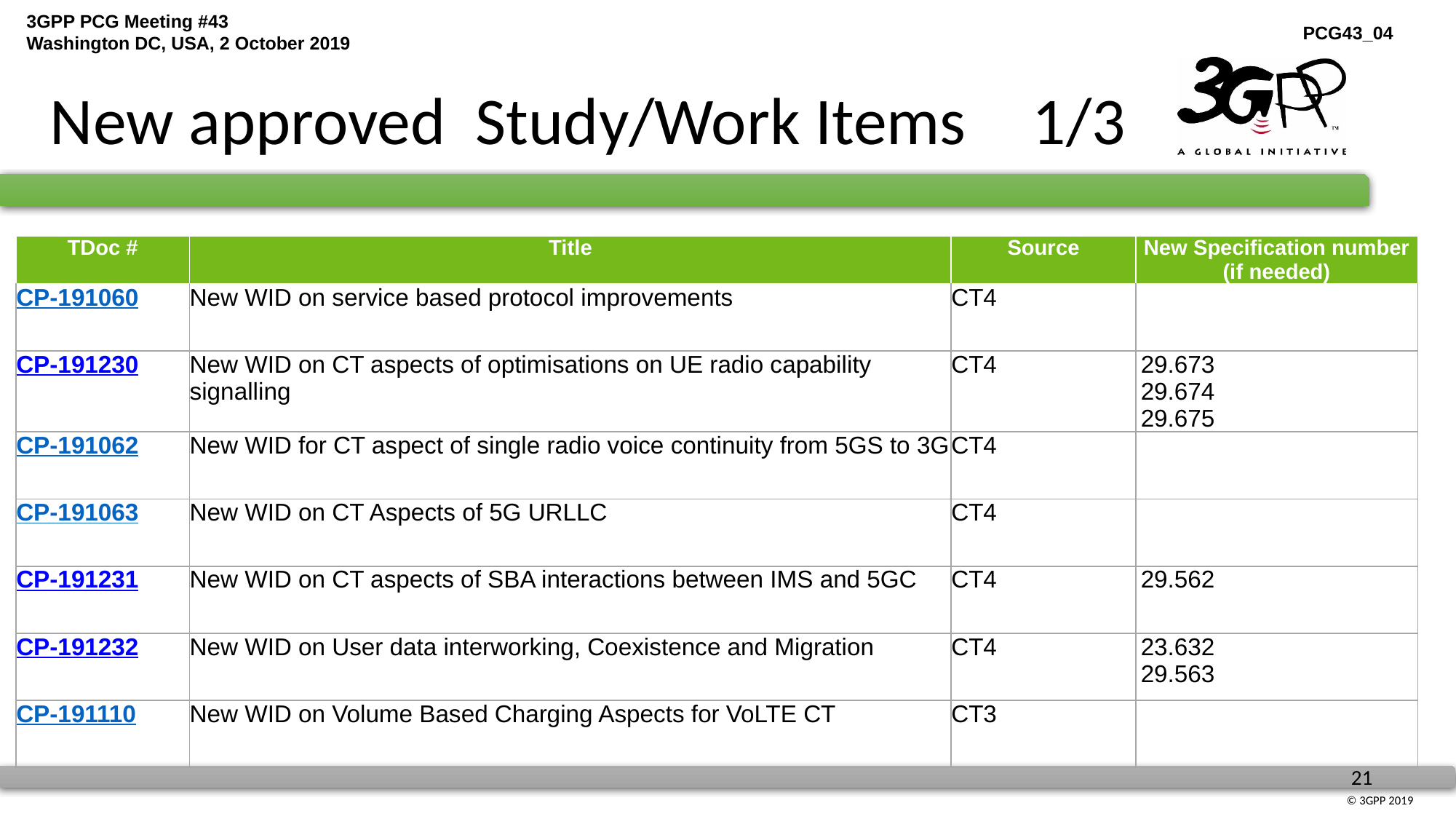

# New approved  Study/Work Items	1/3
| TDoc # | Title | Source | New Specification number (if needed) |
| --- | --- | --- | --- |
| CP-191060 | New WID on service based protocol improvements | CT4 |  |
| CP-191230 | New WID on CT aspects of optimisations on UE radio capability signalling | CT4 | 29.673 29.674 29.675 |
| CP-191062 | New WID for CT aspect of single radio voice continuity from 5GS to 3G | CT4 |  |
| CP-191063 | New WID on CT Aspects of 5G URLLC | CT4 |  |
| CP-191231 | New WID on CT aspects of SBA interactions between IMS and 5GC | CT4 | 29.562 |
| CP-191232 | New WID on User data interworking, Coexistence and Migration | CT4 | 23.632 29.563 |
| CP-191110 | New WID on Volume Based Charging Aspects for VoLTE CT | CT3 |  |